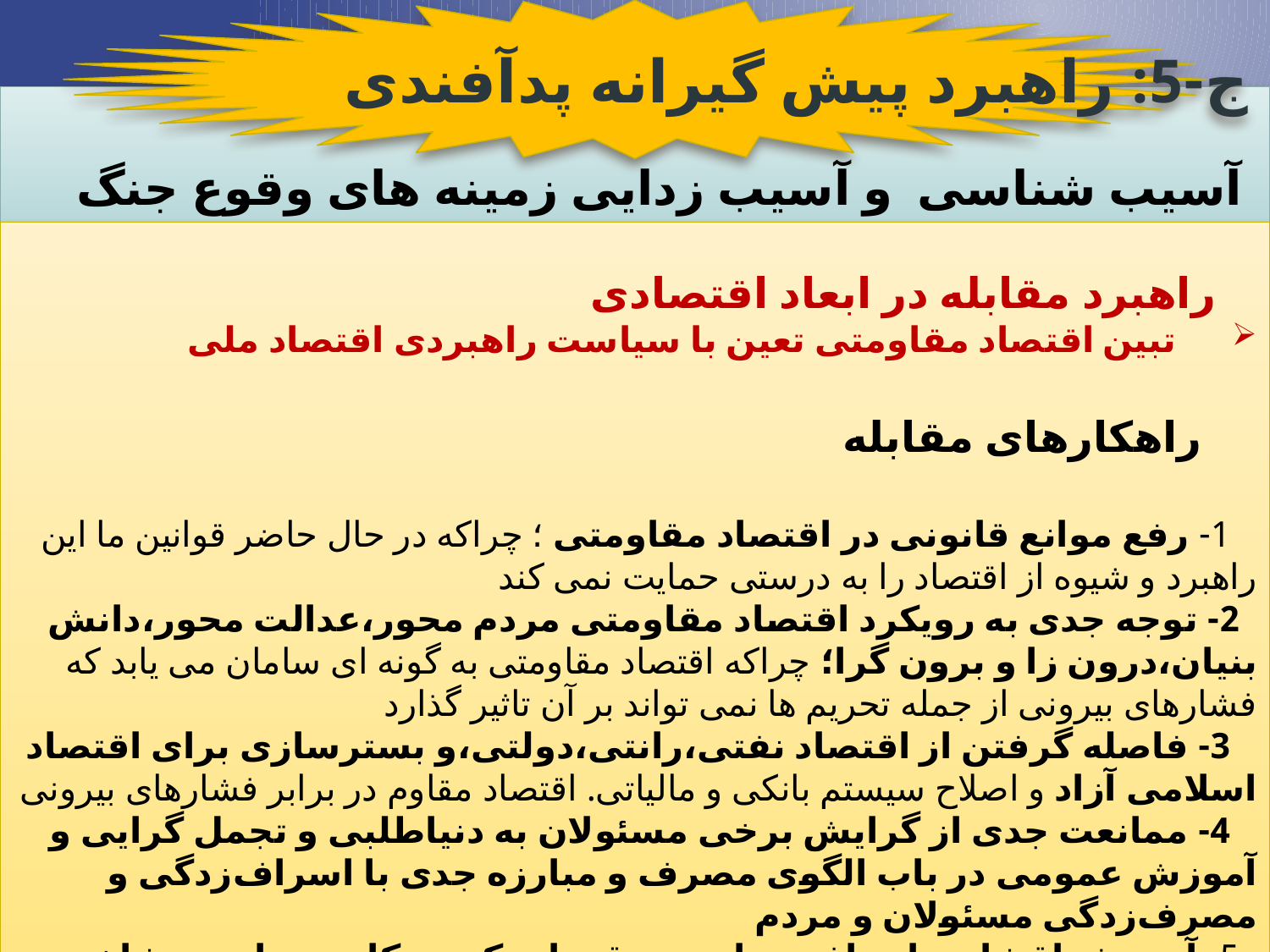

ج-5: راهبرد پیش گیرانه پدآفندی

آسیب شناسی  و آسیب زدایی زمینه های وقوع جنگ نرم

     راهبرد مقابله در ابعاد اقتصادی
     تبین اقتصاد مقاومتی تعین با سیاست راهبردی اقتصاد ملی

     راهکارهای مقابله

   1- رفع موانع قانونی در اقتصاد مقاومتی ؛ چراکه در حال حاضر قوانین ما این راهبرد و شیوه از اقتصاد را به درستی حمایت نمی کند
  2- توجه جدی به رویکرد اقتصاد مقاومتی مردم محور،عدالت محور،دانش بنیان،درون زا و برون گرا؛ چراکه اقتصاد مقاومتی به گونه ای سامان می یابد که فشارهای بیرونی از جمله تحریم ها نمی تواند بر آن تاثیر گذارد
   3- فاصله گرفتن از اقتصاد نفتی،رانتی،دولتی،و بسترسازی برای اقتصاد اسلامی آزاد و اصلاح سیستم بانکی و مالیاتی. اقتصاد مقاوم در برابر فشارهای بیرونی
   4- ممانعت جدی از گرایش برخی مسئولان به دنیا‌طلبی و تجمل گرایی و آموزش عمومی در باب الگوی مصرف و مبارزه جدی با اسراف‌زدگی و مصرف‌زدگی مسئولان و مردم
  5- آموزش اقشار و اصناف پیرامون مقررات کسب کار و تجارت وشاخص های بازار اسلامی